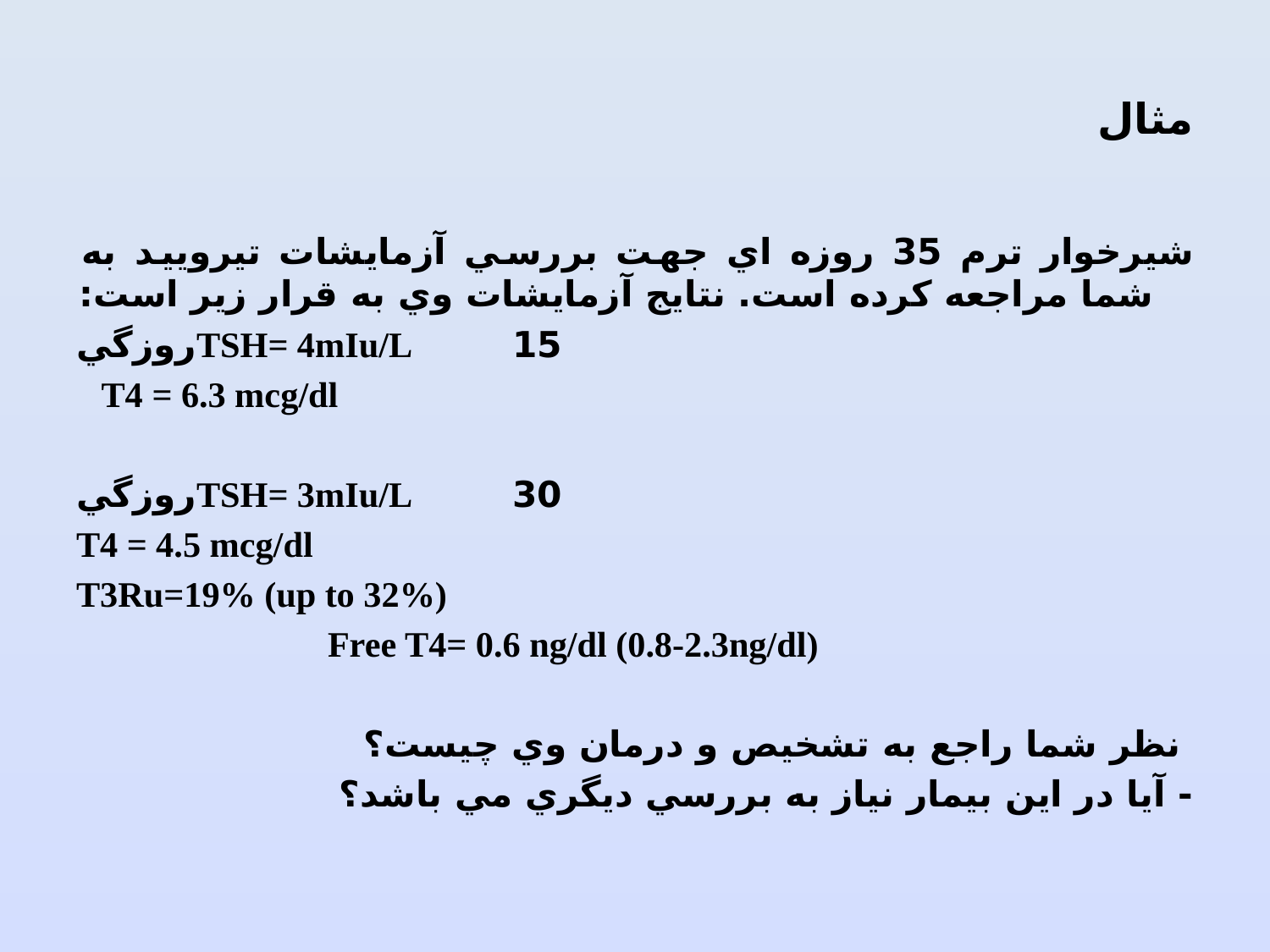

# مثال
شيرخوار ترم 35 روزه اي جهت بررسي آزمايشات تيروييد به شما مراجعه كرده است. نتايج آزمايشات وي به قرار زير است:
       15        TSH= 4mIu/Lروزگي
                                   T4 = 6.3 mcg/dl

30        TSH= 3mIu/Lروزگي
                     T4 = 4.5 mcg/dl
                     T3Ru=19% (up to 32%)
                              Free T4= 0.6 ng/dl (0.8-2.3ng/dl)

 نظر شما راجع به تشخيص و درمان وي چيست؟
- آيا در اين بيمار نياز به بررسي ديگري مي باشد؟